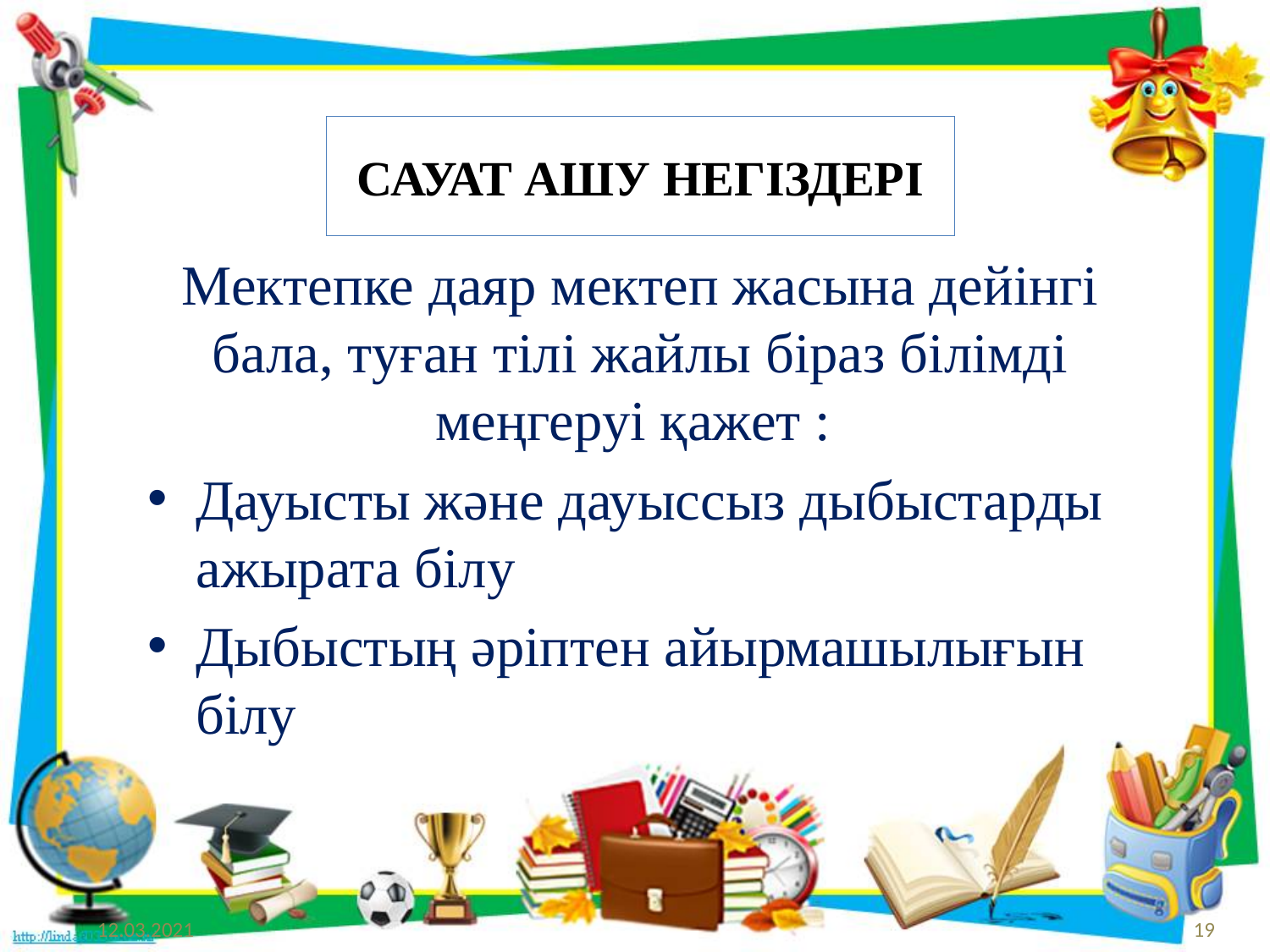

# САУАТ АШУ НЕГІЗДЕРІ
Мектепке даяр мектеп жасына дейінгі бала, туған тілі жайлы біраз білімді меңгеруі қажет :
Дауысты және дауыссыз дыбыстарды ажырата білу
Дыбыстың әріптен айырмашылығын білу